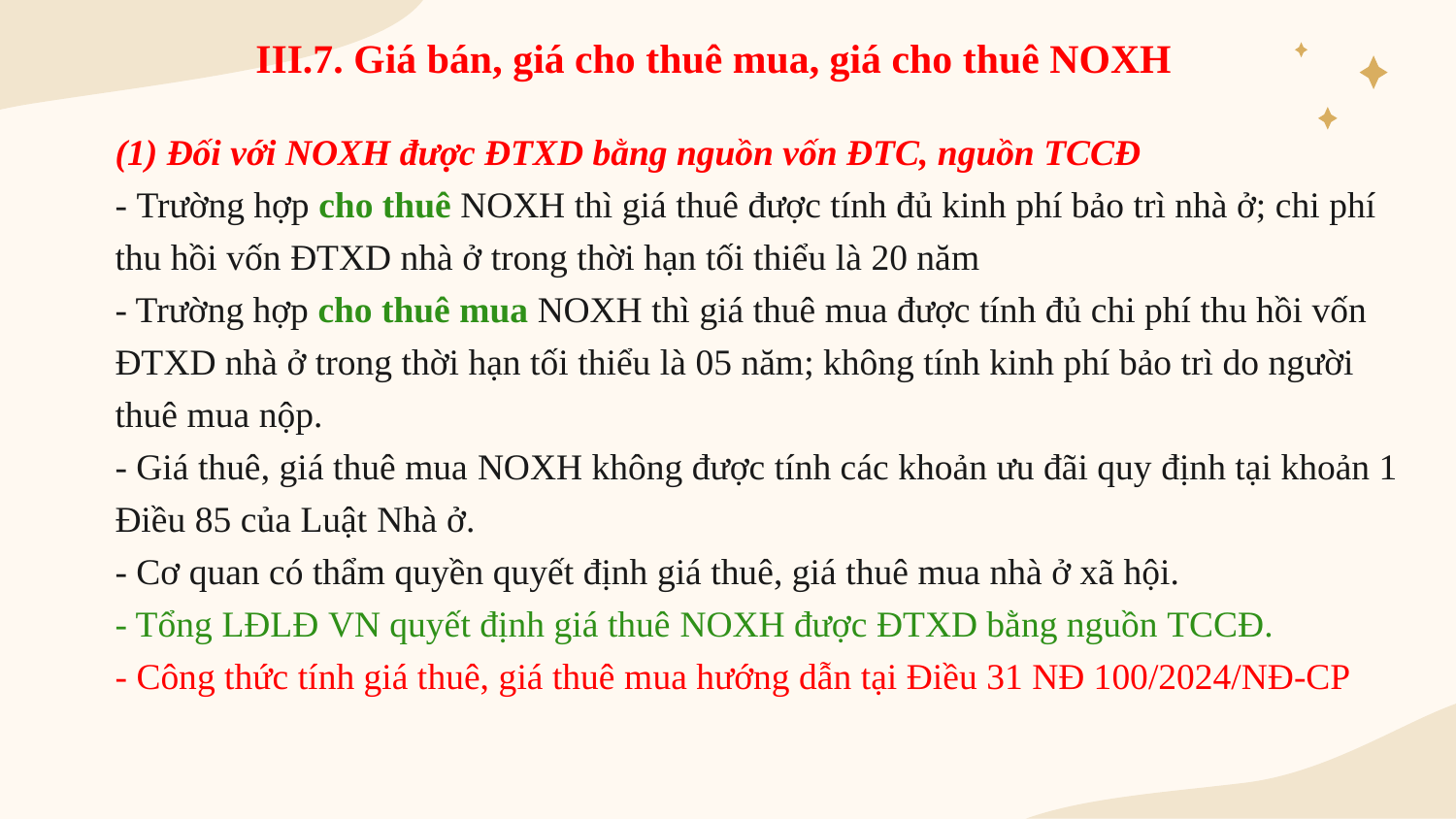

III.7. Giá bán, giá cho thuê mua, giá cho thuê NOXH

# (1) Đối với NOXH được ĐTXD bằng nguồn vốn ĐTC, nguồn TCCĐ - Trường hợp cho thuê NOXH thì giá thuê được tính đủ kinh phí bảo trì nhà ở; chi phí thu hồi vốn ĐTXD nhà ở trong thời hạn tối thiểu là 20 năm - Trường hợp cho thuê mua NOXH thì giá thuê mua được tính đủ chi phí thu hồi vốn ĐTXD nhà ở trong thời hạn tối thiểu là 05 năm; không tính kinh phí bảo trì do người thuê mua nộp. - Giá thuê, giá thuê mua NOXH không được tính các khoản ưu đãi quy định tại khoản 1 Điều 85 của Luật Nhà ở. - Cơ quan có thẩm quyền quyết định giá thuê, giá thuê mua nhà ở xã hội. - Tổng LĐLĐ VN quyết định giá thuê NOXH được ĐTXD bằng nguồn TCCĐ. - Công thức tính giá thuê, giá thuê mua hướng dẫn tại Điều 31 NĐ 100/2024/NĐ-CP